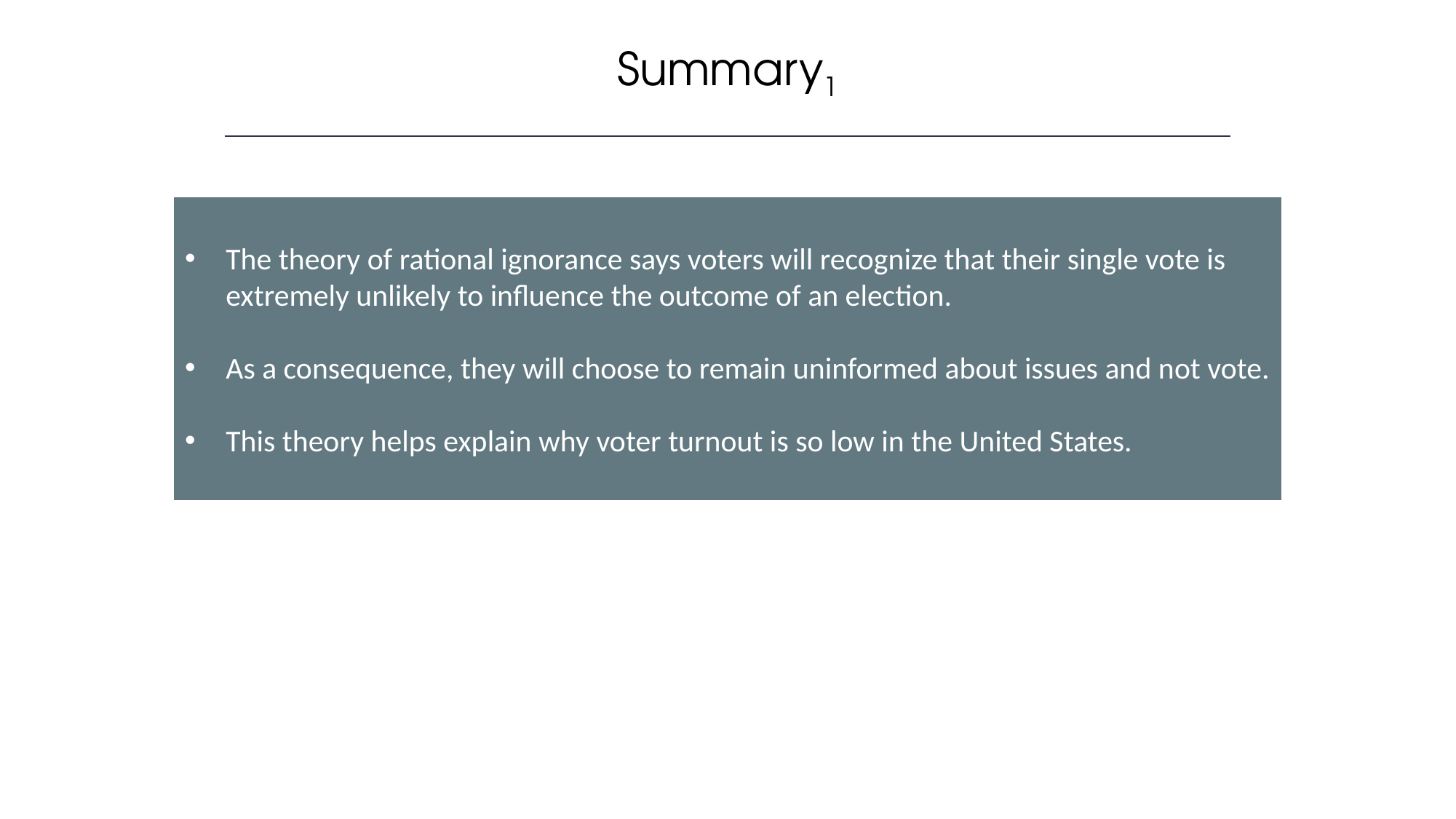

Summary1

The theory of rational ignorance says voters will recognize that their single vote is extremely unlikely to influence the outcome of an election.

As a consequence, they will choose to remain uninformed about issues and not vote.

This theory helps explain why voter turnout is so low in the United States.